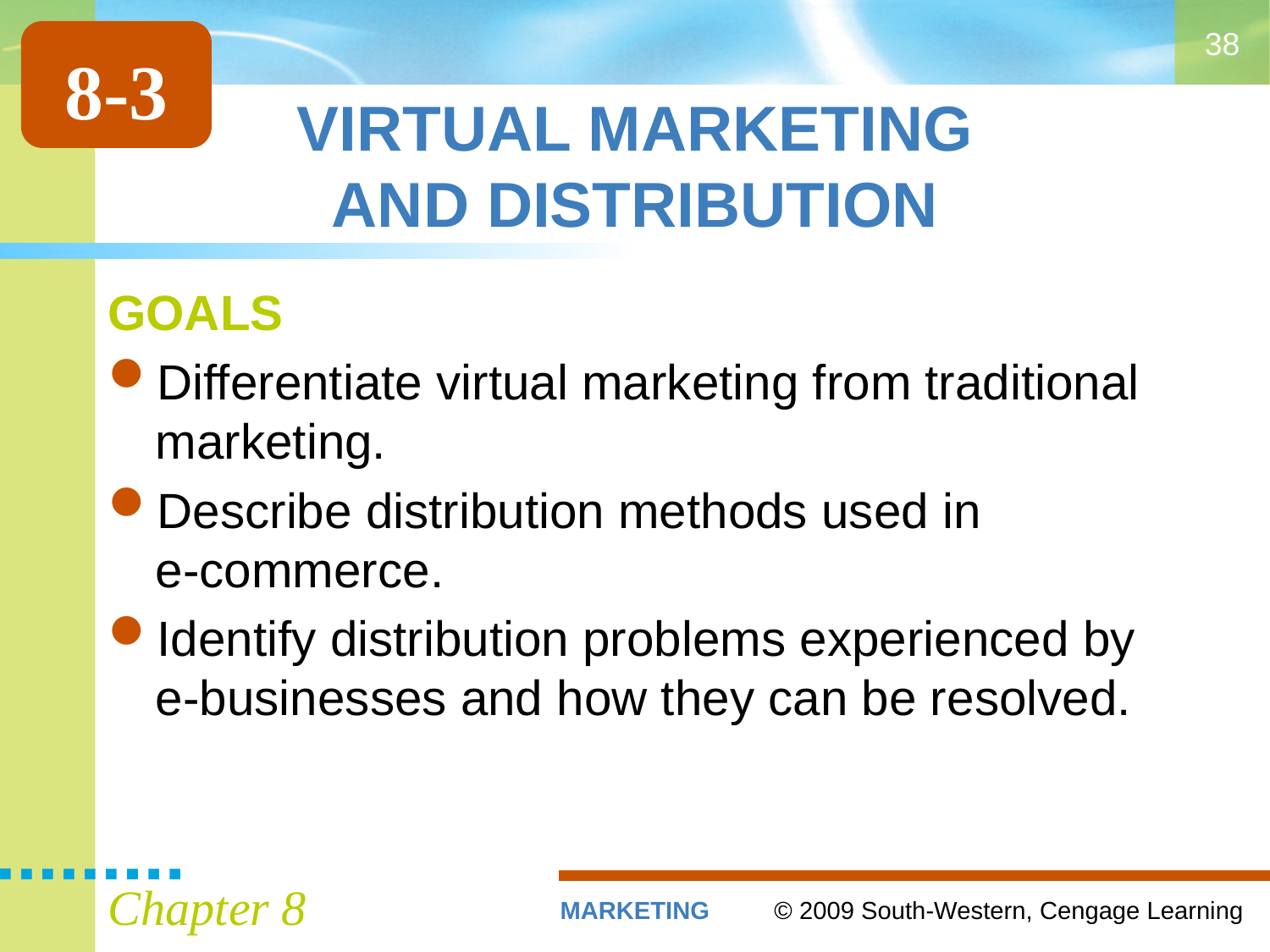

38
8-3
# VIRTUAL MARKETING AND DISTRIBUTION
GOALS
Differentiate virtual marketing from traditional marketing.
Describe distribution methods used in
e-commerce.
Identify distribution problems experienced by e-businesses and how they can be resolved.
Chapter 8